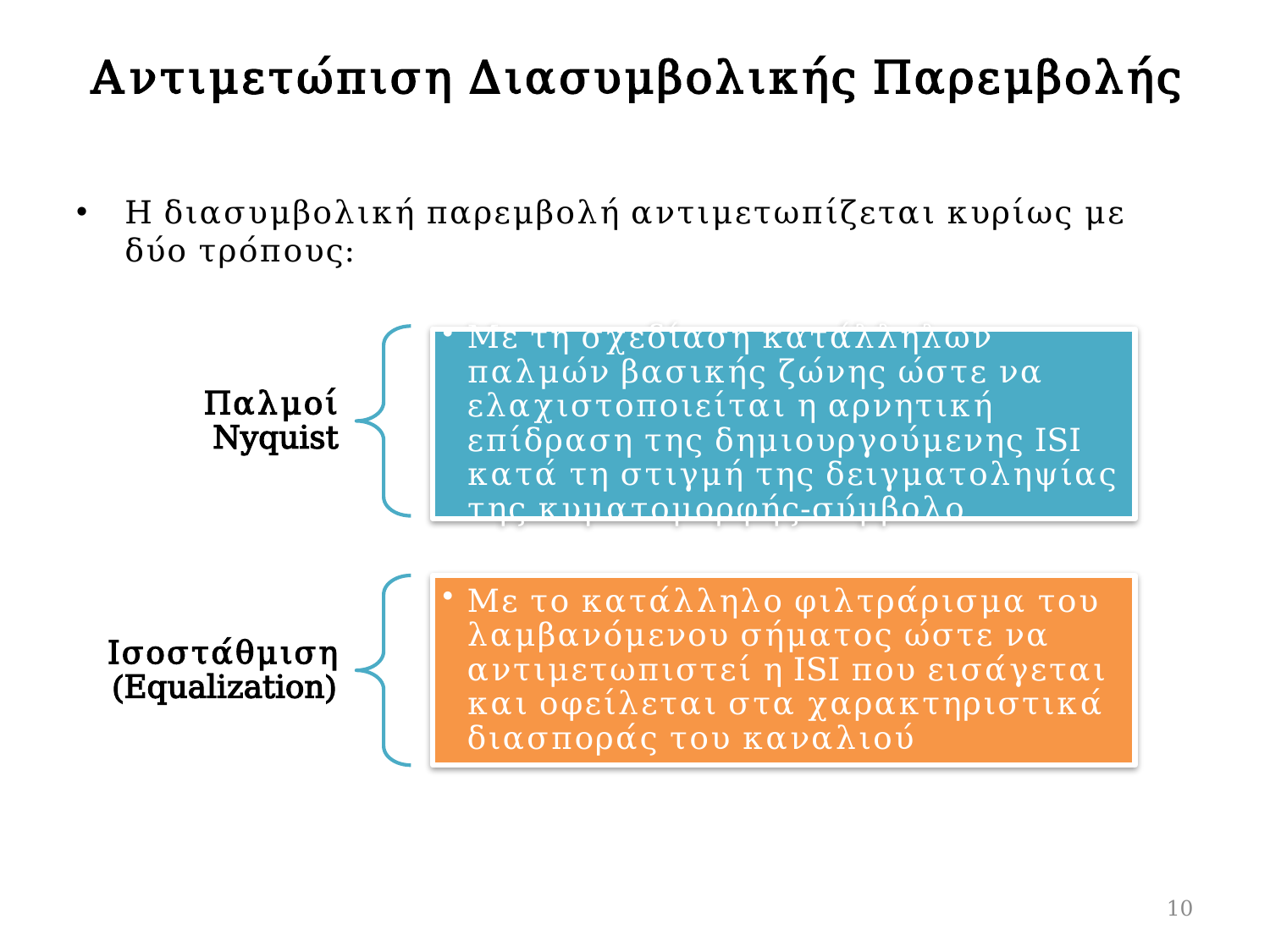

# Αντιμετώπιση Διασυμβολικής Παρεμβολής
Η διασυμβολική παρεμβολή αντιμετωπίζεται κυρίως με δύο τρόπους:
Παλμοί Nyquist
Με τη σχεδίαση κατάλληλων παλμών βασικής ζώνης ώστε να ελαχιστοποιείται η αρνητική επίδραση της δημιουργούμενης ISI κατά τη στιγμή της δειγματοληψίας της κυματομορφής-σύμβολο
Ισοστάθμιση (Equalization)
Με το κατάλληλο φιλτράρισμα του λαμβανόμενου σήματος ώστε να αντιμετωπιστεί η ISI που εισάγεται και οφείλεται στα χαρακτηριστικά διασποράς του καναλιού
10